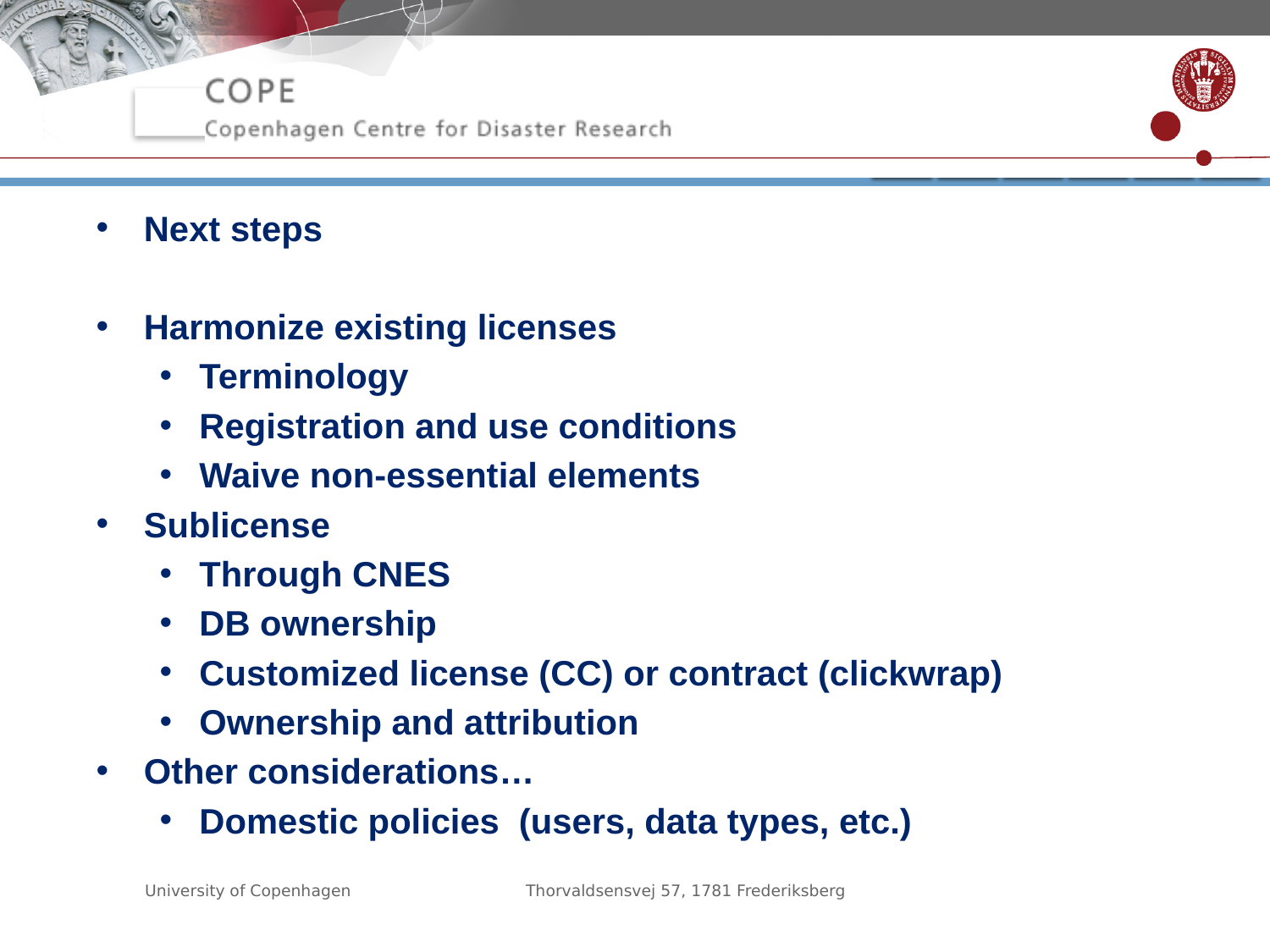

Next steps

Harmonize existing licenses
Terminology
Registration and use conditions
Waive non-essential elements
Sublicense
Through CNES
DB ownership
Customized license (CC) or contract (clickwrap)
Ownership and attribution
Other considerations…
Domestic policies  (users, data types, etc.)